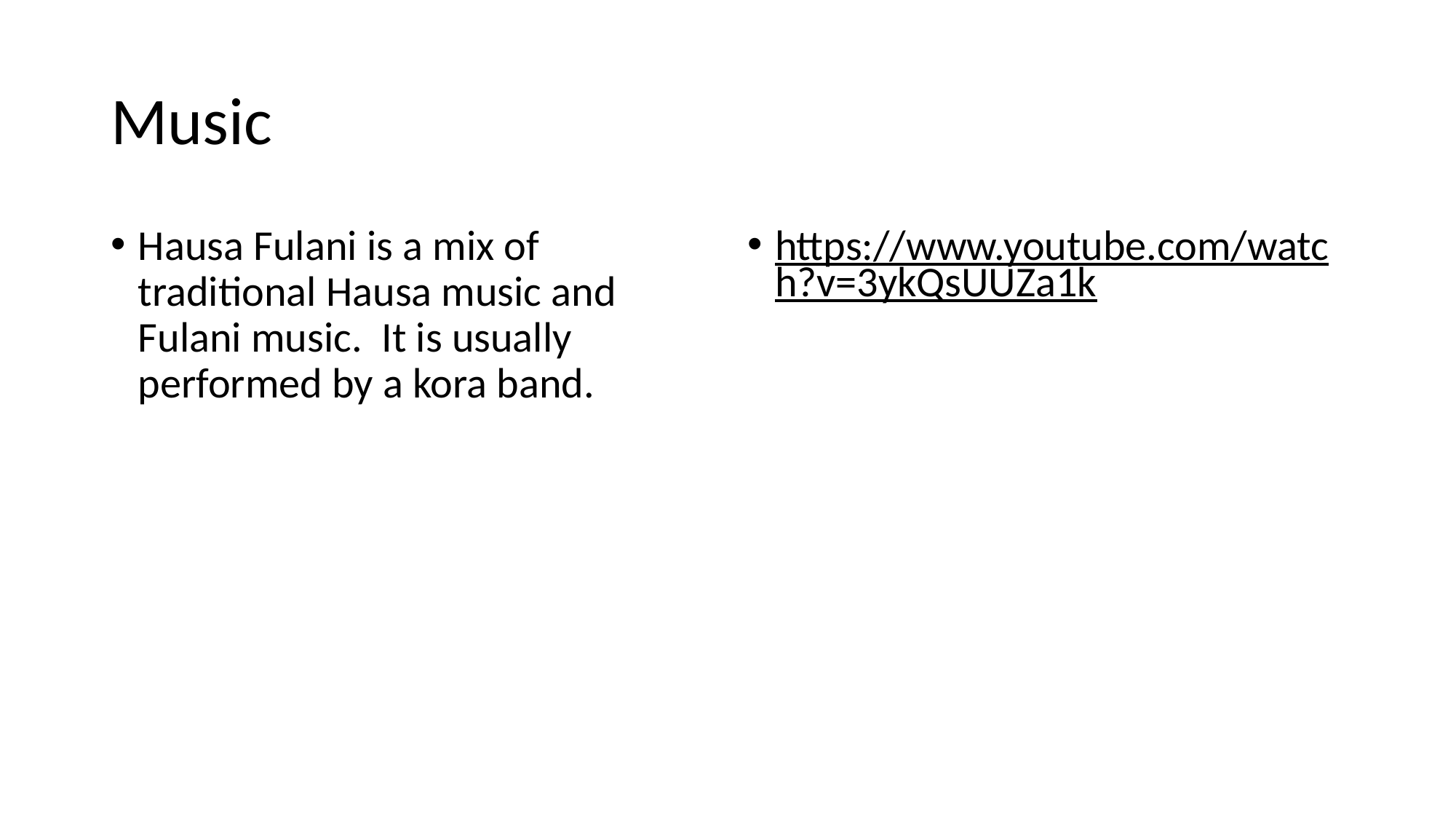

# Music
Hausa Fulani is a mix of traditional Hausa music and Fulani music.  It is usually performed by a kora band.
https://www.youtube.com/watch?v=3ykQsUUZa1k